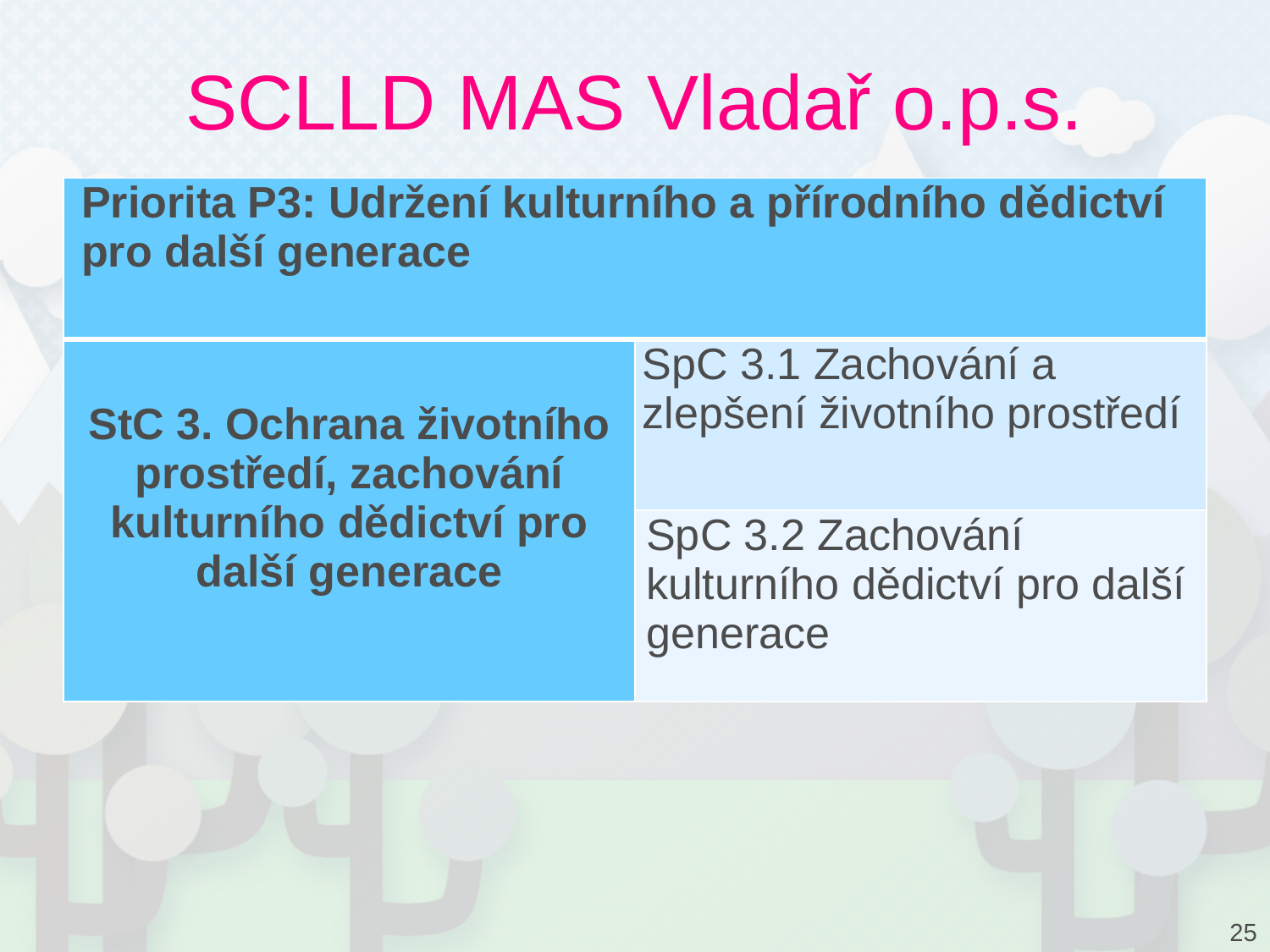

# SCLLD MAS Vladař o.p.s.

| Priorita P3: Udržení kulturního a přírodního dědictví pro další generace |  |
| --- | --- |
| StC 3. Ochrana životního prostředí, zachování kulturního dědictví pro další generace | SpC 3.1 Zachování a zlepšení životního prostředí |
|  | SpC 3.2 Zachování kulturního dědictví pro další generace |
25